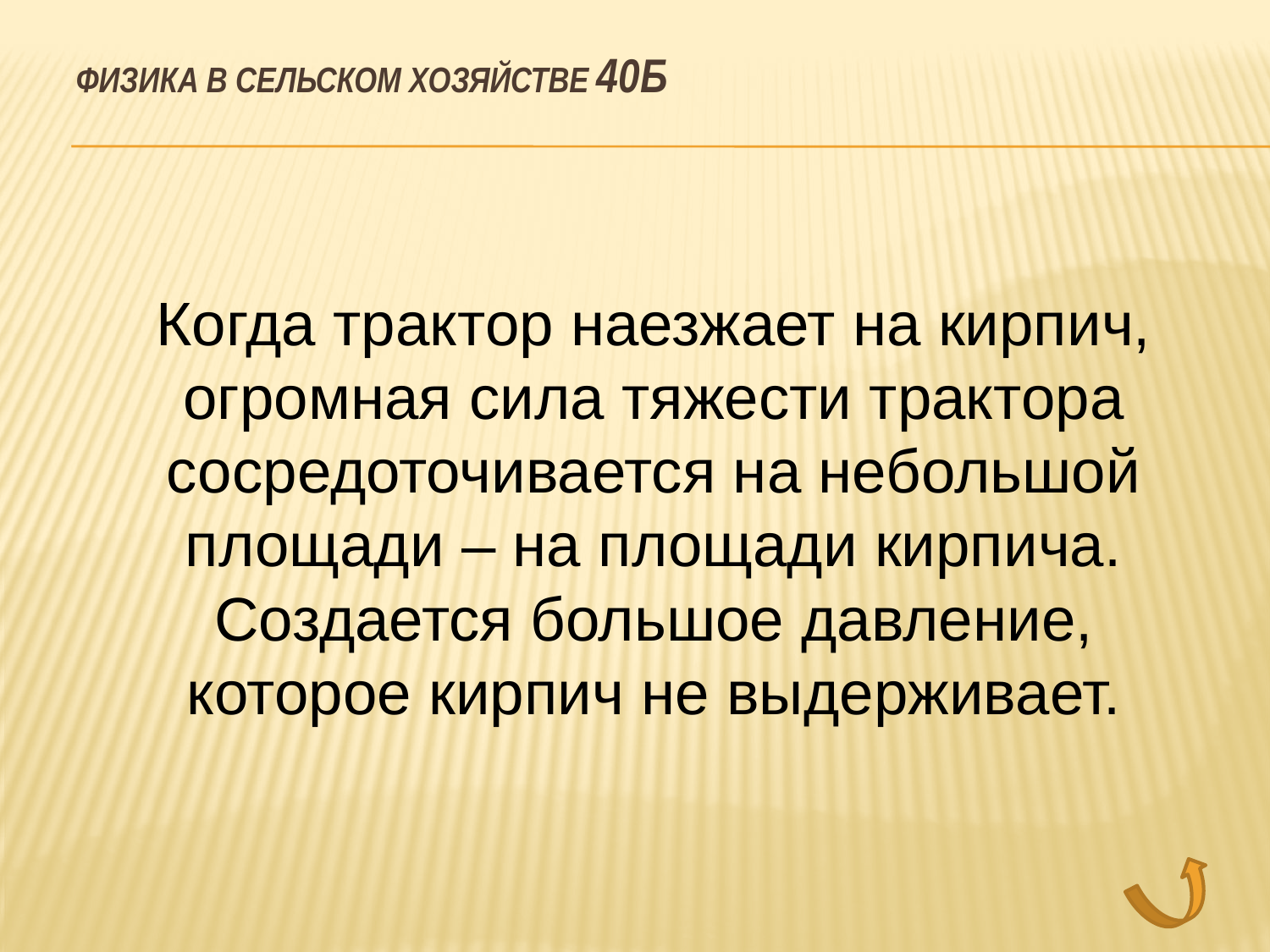

# Физика в сельском хозяйстве 40б
	Когда трактор наезжает на кирпич, огромная сила тяжести трактора сосредоточивается на небольшой площади – на площади кирпича. Создается большое давление, которое кирпич не выдерживает.